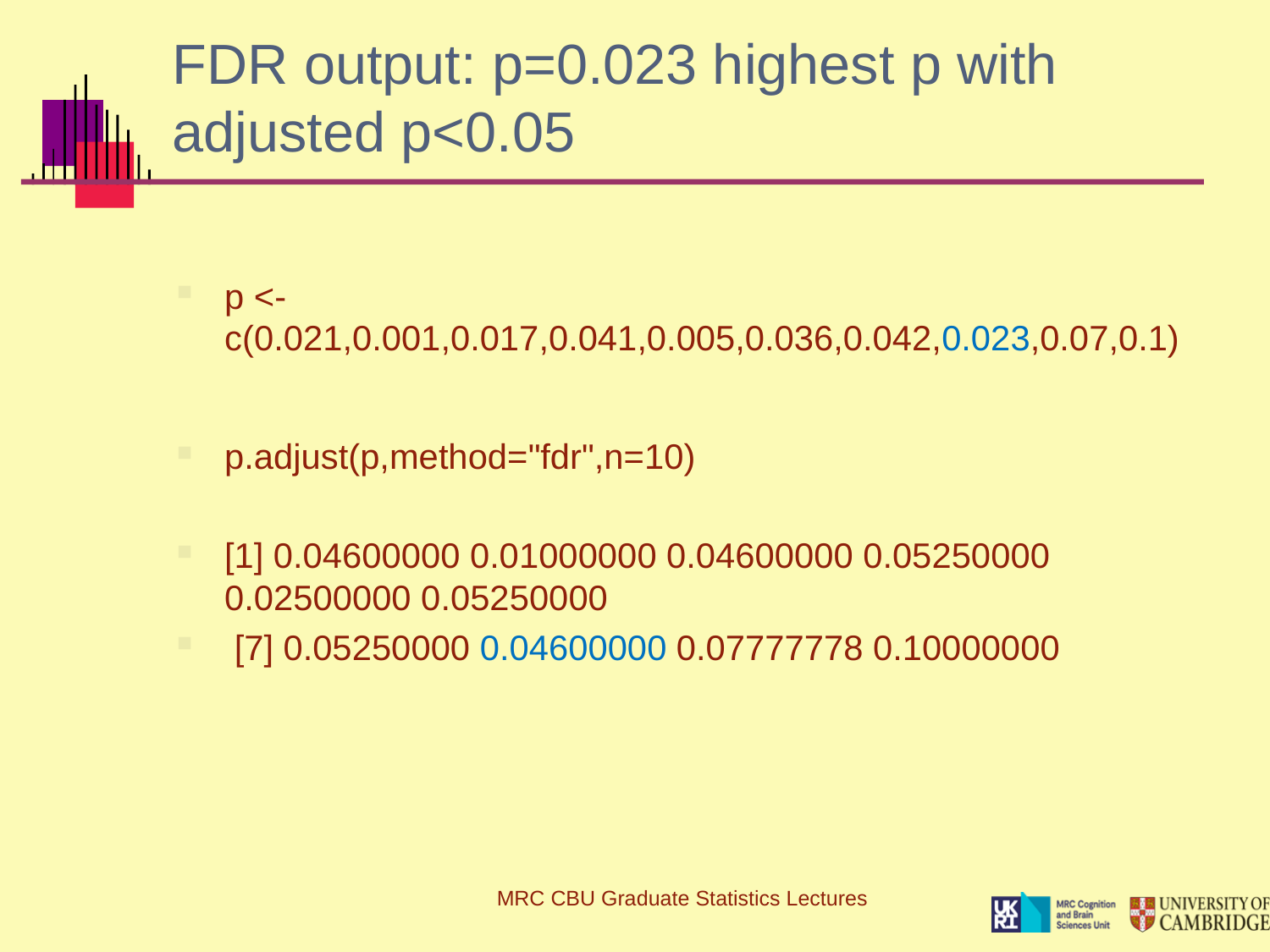

# FDR output: p=0.023 highest p with adjusted p<0.05

p <- c(0.021,0.001,0.017,0.041,0.005,0.036,0.042,0.023,0.07,0.1)

p.adjust(p,method="fdr",n=10)

[1] 0.04600000 0.01000000 0.04600000 0.05250000 0.02500000 0.05250000
 [7] 0.05250000 0.04600000 0.07777778 0.10000000

MRC CBU Graduate Statistics Lectures